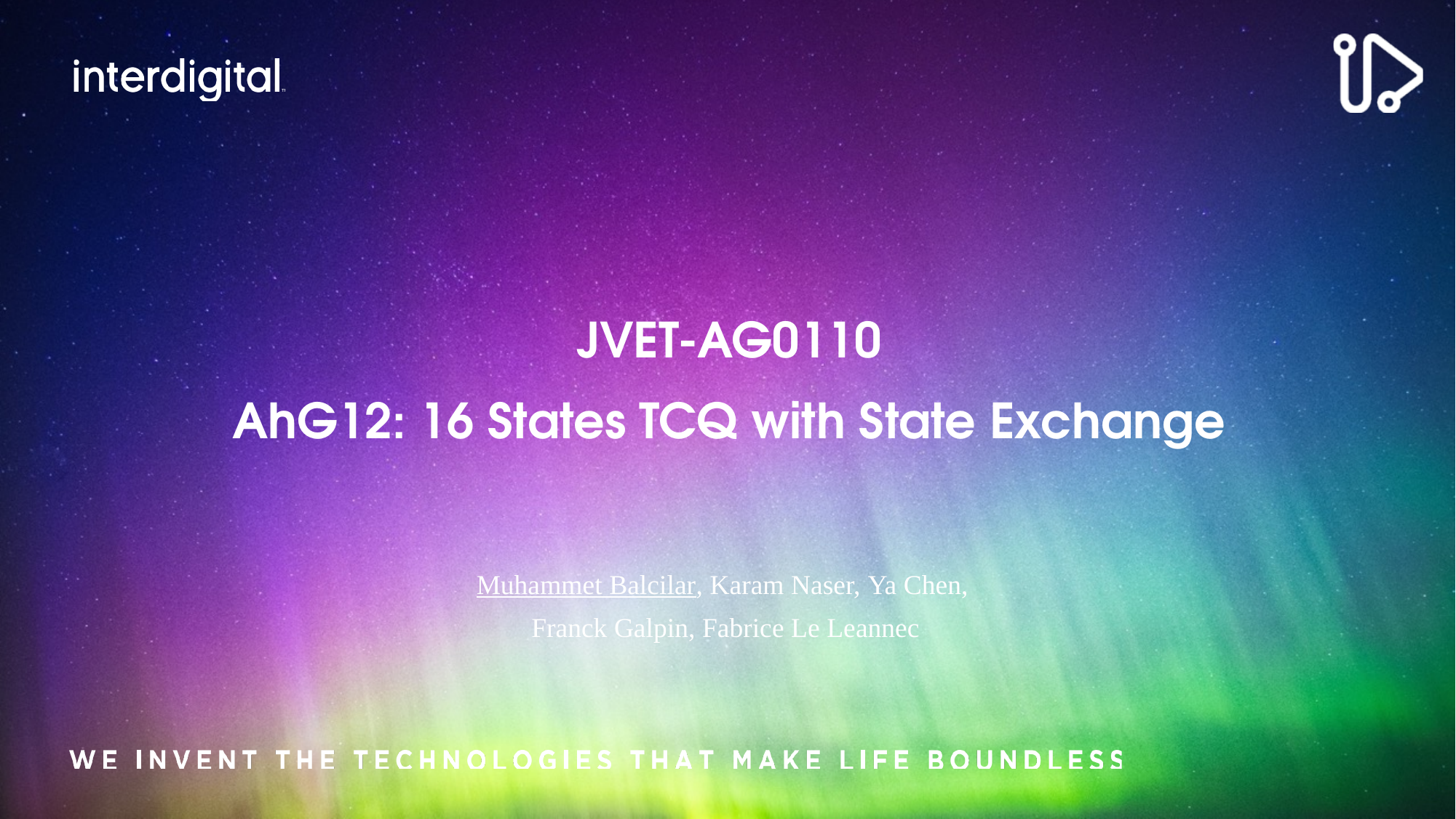

# JVET-AG0110 AhG12: 16 States TCQ with State Exchange
Muhammet Balcilar, Karam Naser, Ya Chen,
 Franck Galpin, Fabrice Le Leannec